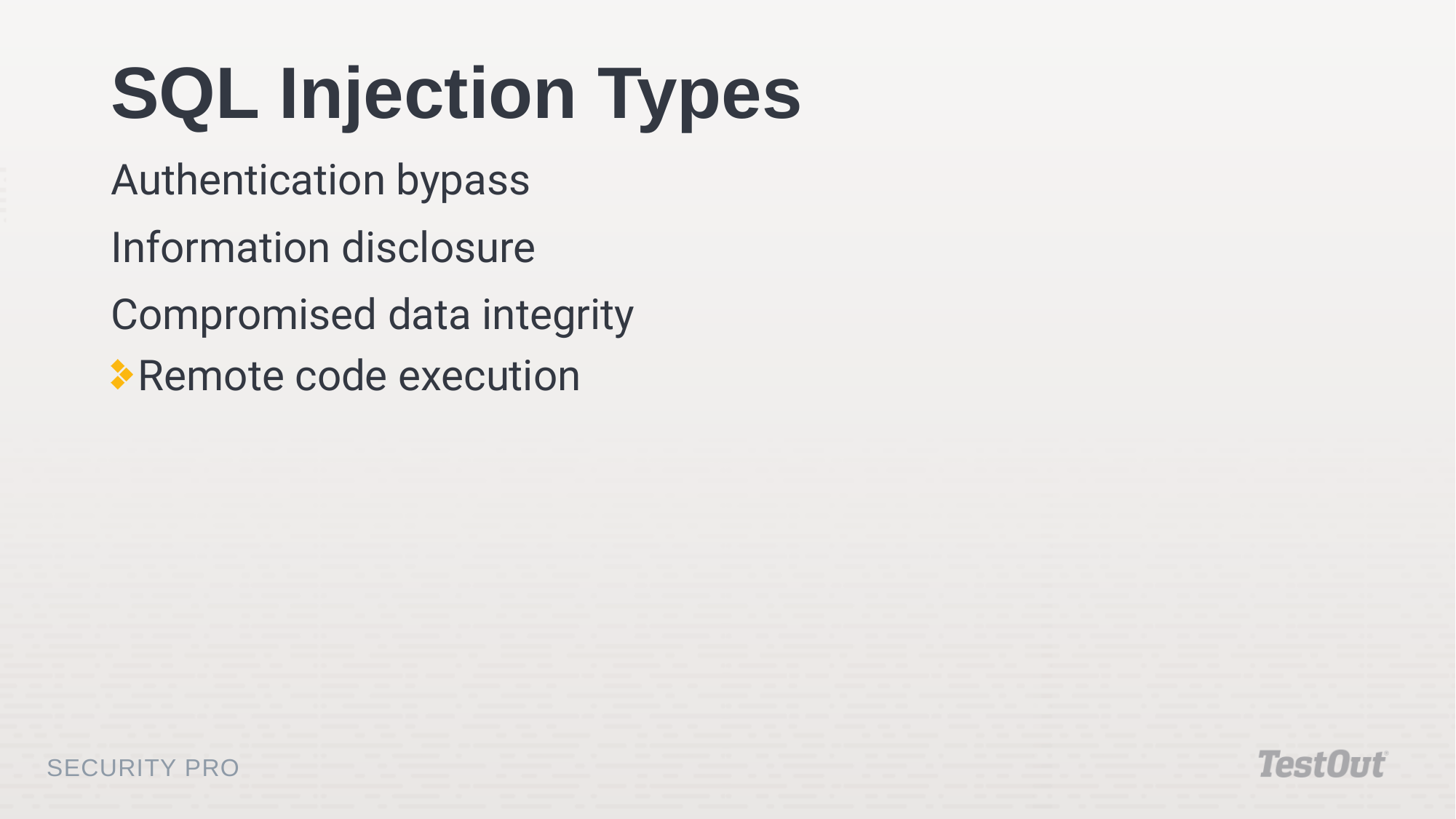

# SQL Injection Types
Authentication bypass
Information disclosure
Compromised data integrity
Remote code execution
Security Pro